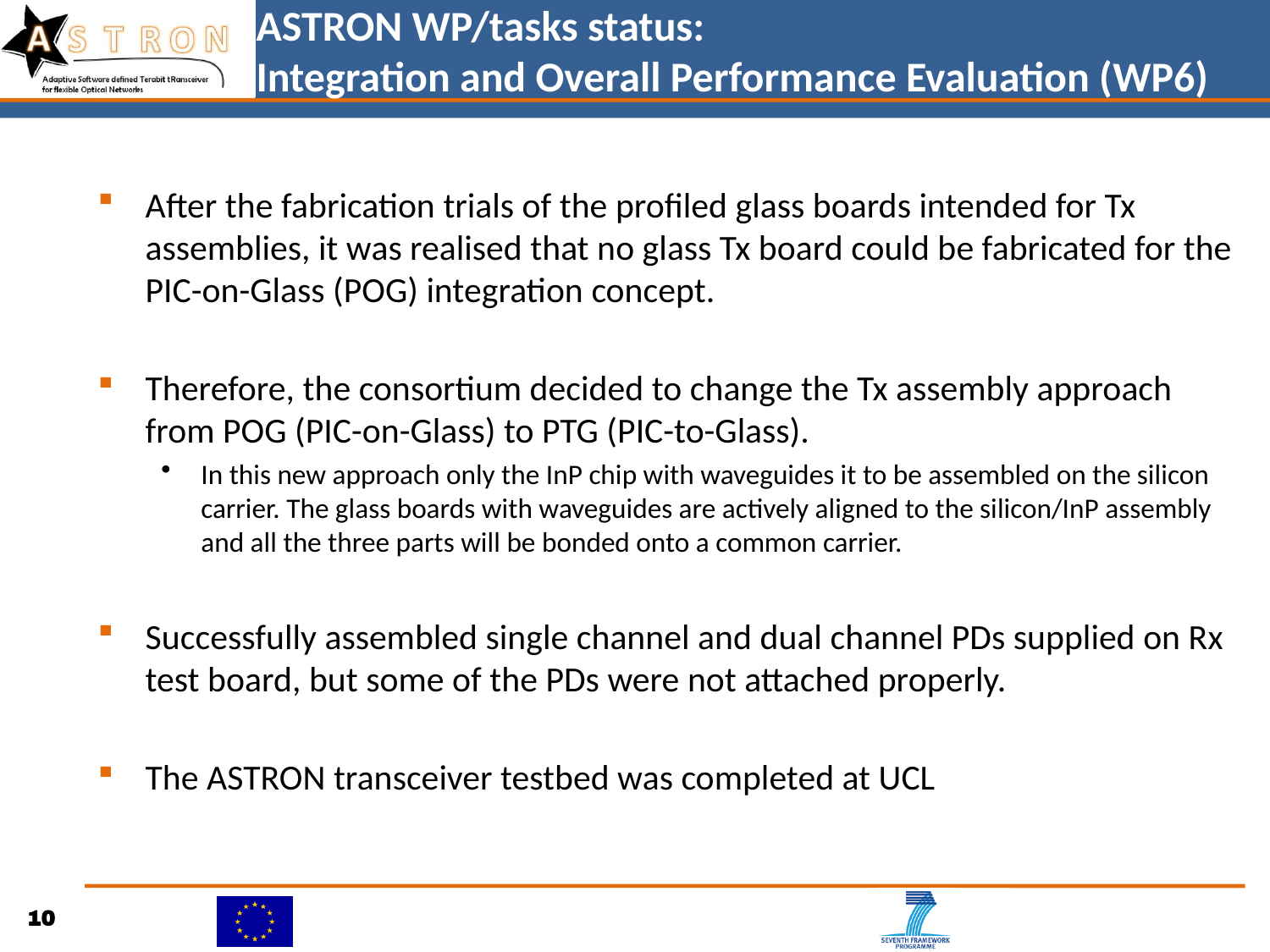

# ASTRON WP/tasks status: Integration and Overall Performance Evaluation (WP6)
After the fabrication trials of the profiled glass boards intended for Tx assemblies, it was realised that no glass Tx board could be fabricated for the PIC-on-Glass (POG) integration concept.

Therefore, the consortium decided to change the Tx assembly approach from POG (PIC-on-Glass) to PTG (PIC-to-Glass).
In this new approach only the InP chip with waveguides it to be assembled on the silicon carrier. The glass boards with waveguides are actively aligned to the silicon/InP assembly and all the three parts will be bonded onto a common carrier.

Successfully assembled single channel and dual channel PDs supplied on Rx test board, but some of the PDs were not attached properly.

The ASTRON transceiver testbed was completed at UCL